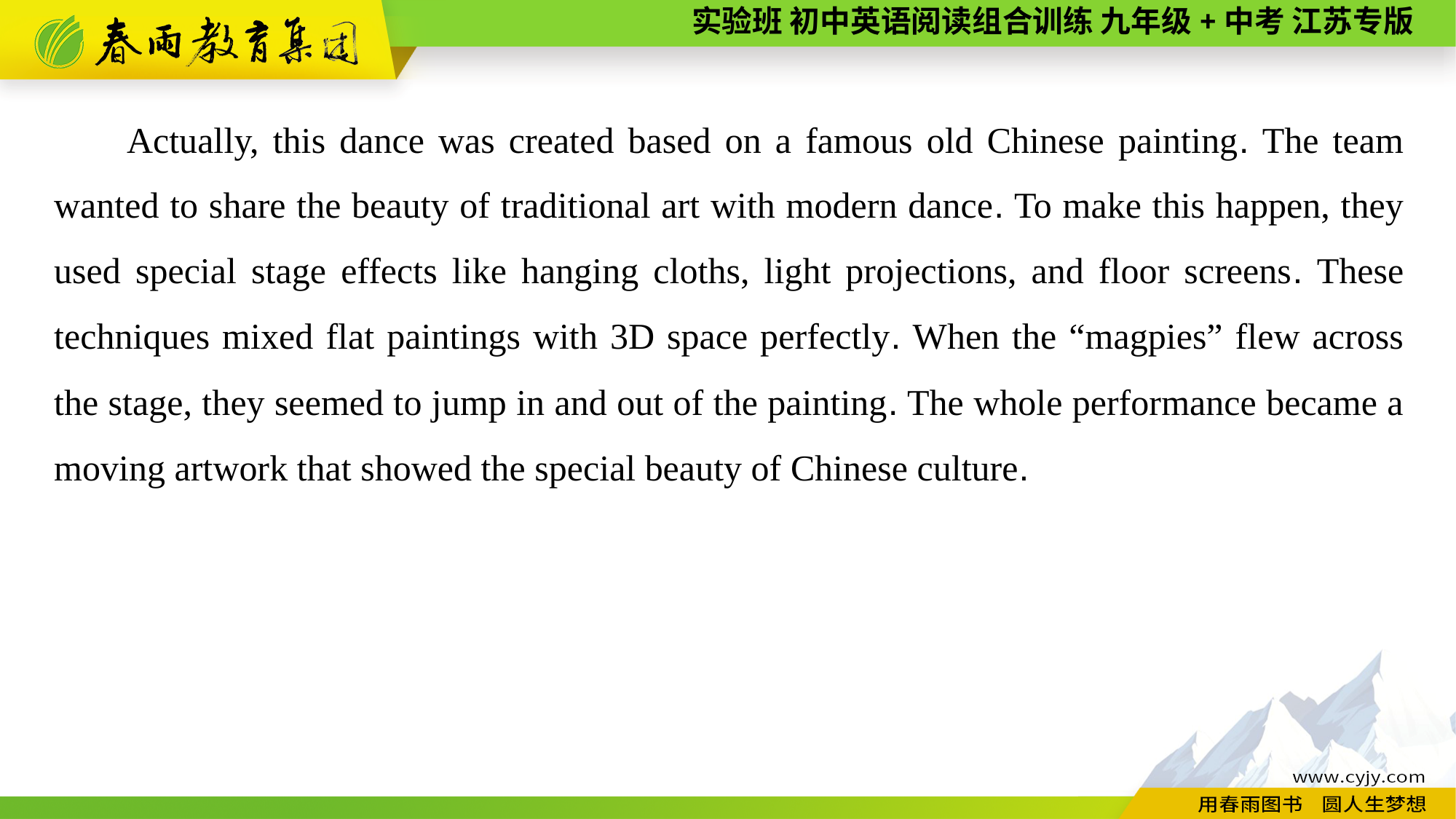

Actually, this dance was created based on a famous old Chinese painting. The team wanted to share the beauty of traditional art with modern dance. To make this happen, they used special stage effects like hanging cloths, light projections, and floor screens. These techniques mixed flat paintings with 3D space perfectly. When the “magpies” flew across the stage, they seemed to jump in and out of the painting. The whole performance became a moving artwork that showed the special beauty of Chinese culture.